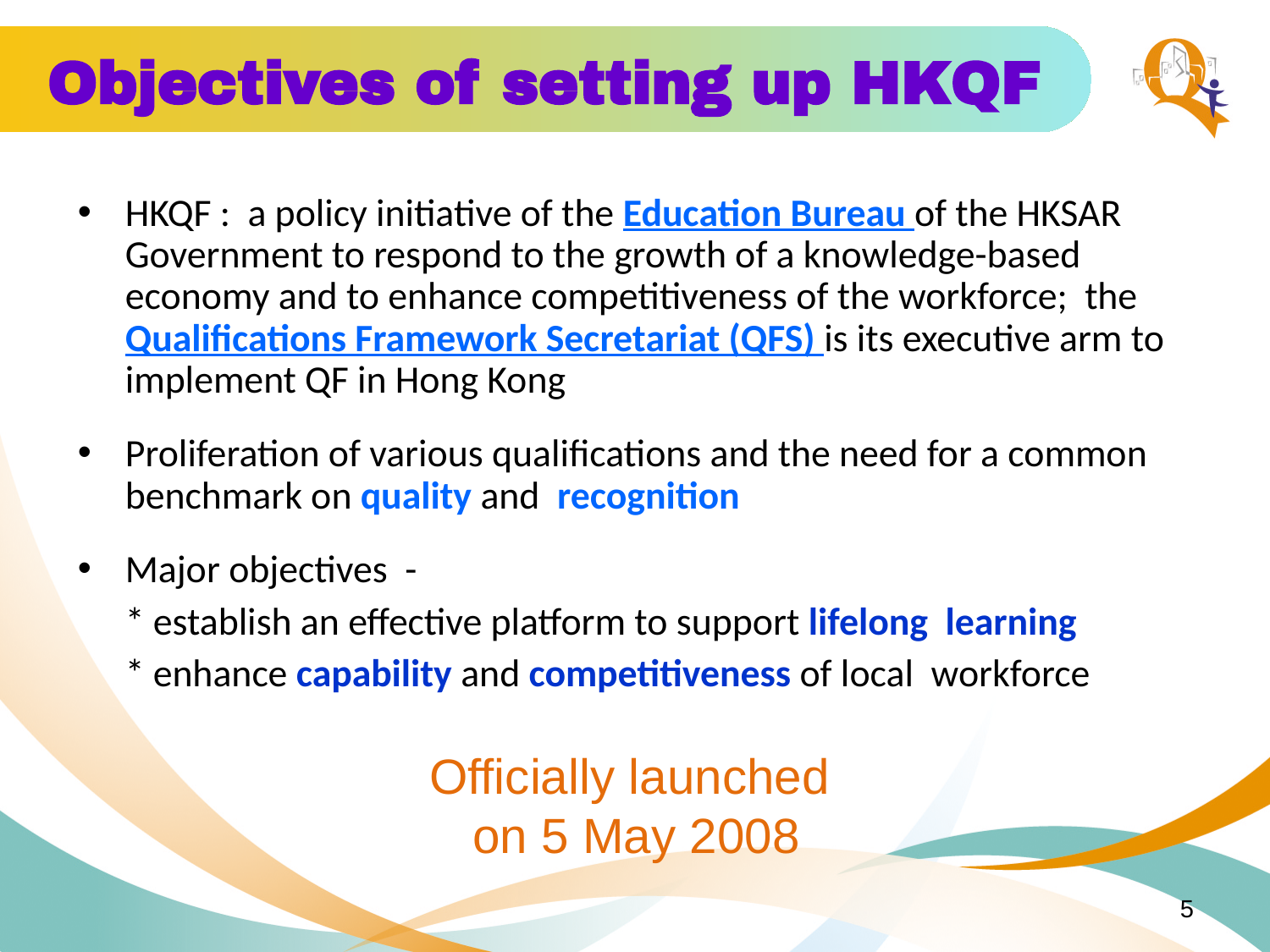

# Objectives of setting up HKQF

HKQF :  a policy initiative of the Education Bureau of the HKSAR Government to respond to the growth of a knowledge-based economy and to enhance competitiveness of the workforce;  the Qualifications Framework Secretariat (QFS) is its executive arm to implement QF in Hong Kong
Proliferation of various qualifications and the need for a common benchmark on quality and  recognition
Major objectives  -
	* establish an effective platform to support lifelong  learning
	* enhance capability and competitiveness of local  workforce

Officially launched
on 5 May 2008
5